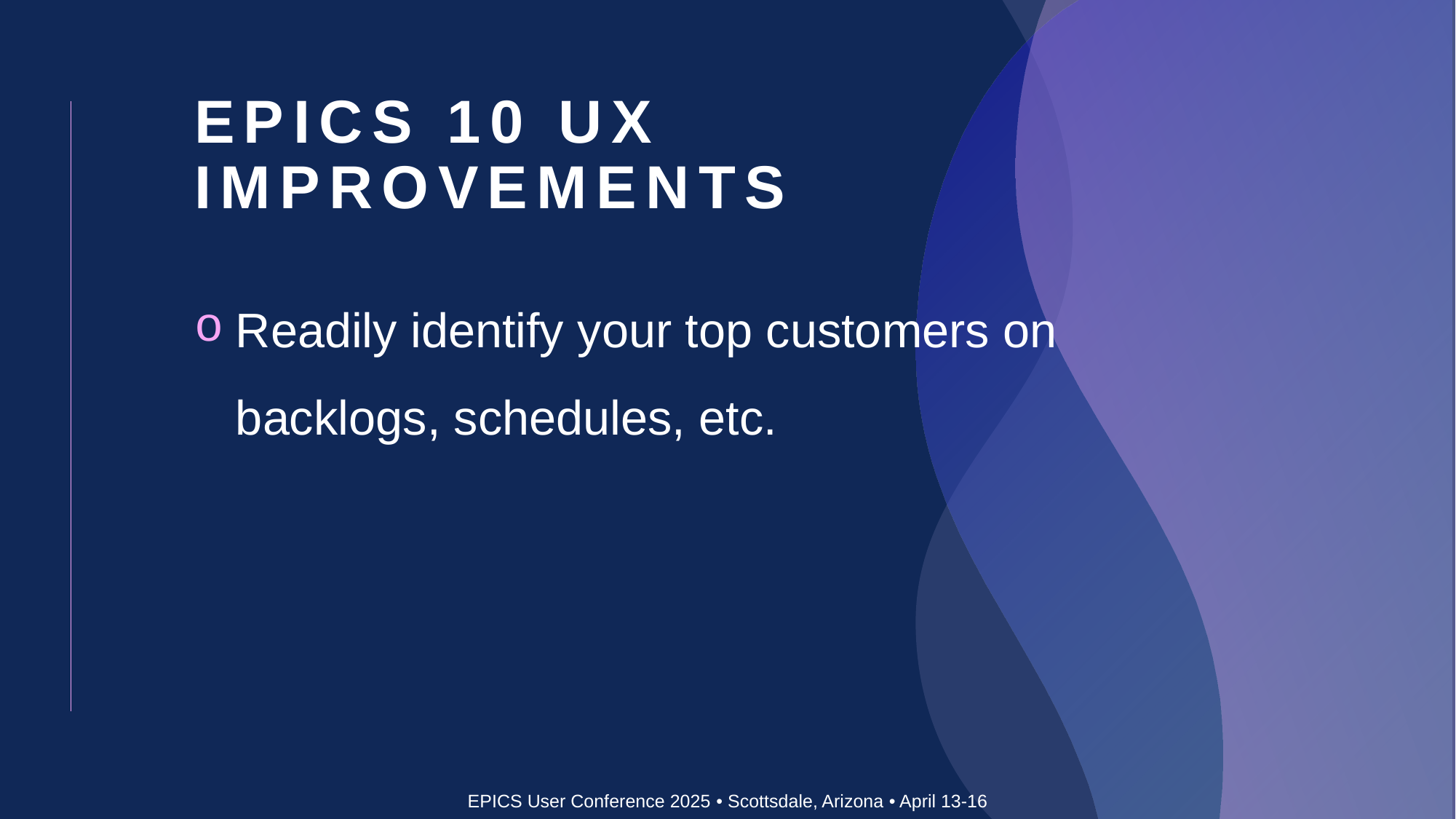

# EPICS 10 UX Improvements
Readily identify your top customers on backlogs, schedules, etc.